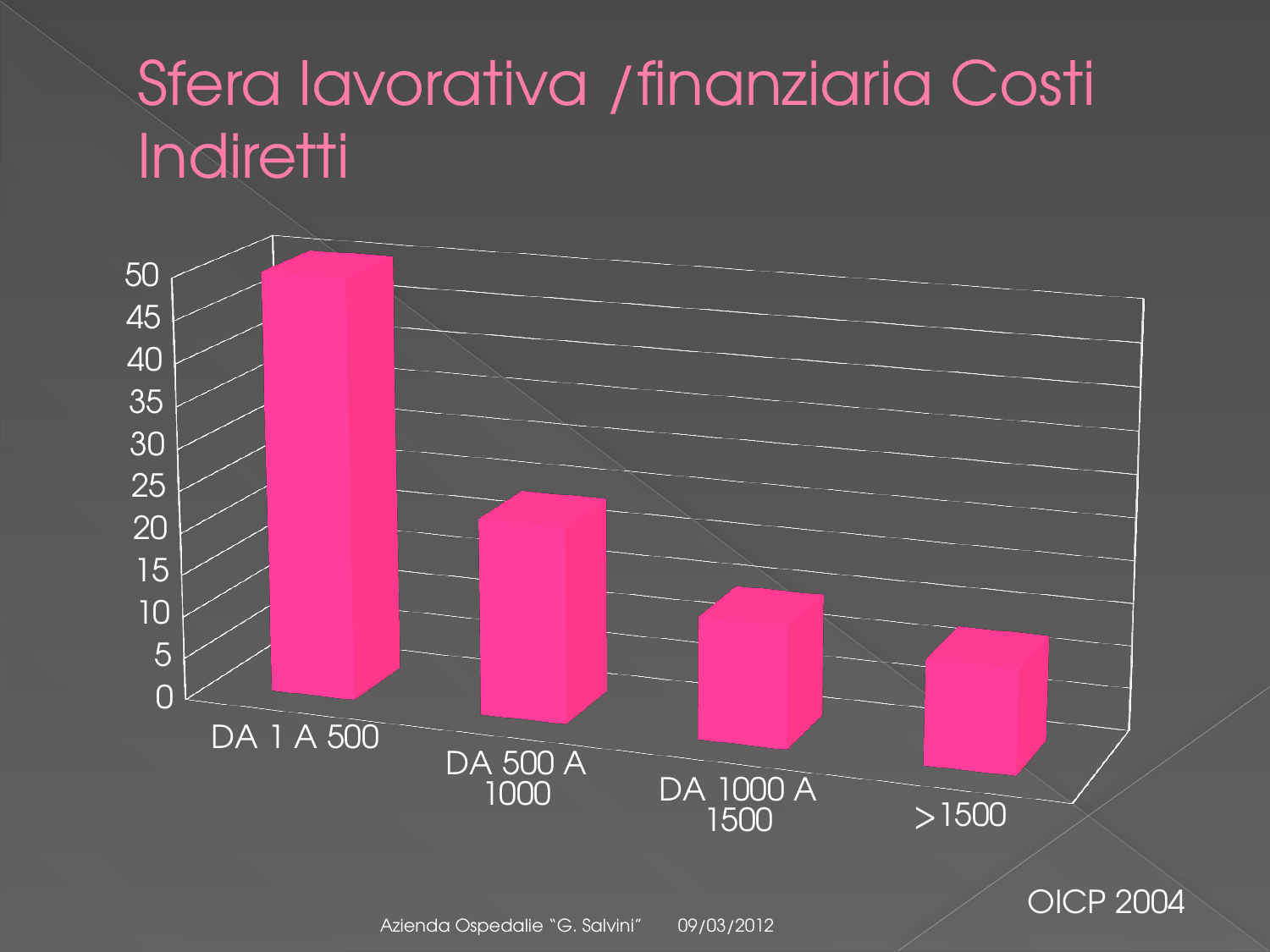

# Sfera lavorativa /finanziaria Costi Indiretti

[unsupported chart]

OICP 2004
09/03/2012
Azienda Ospedalie “G. Salvini”